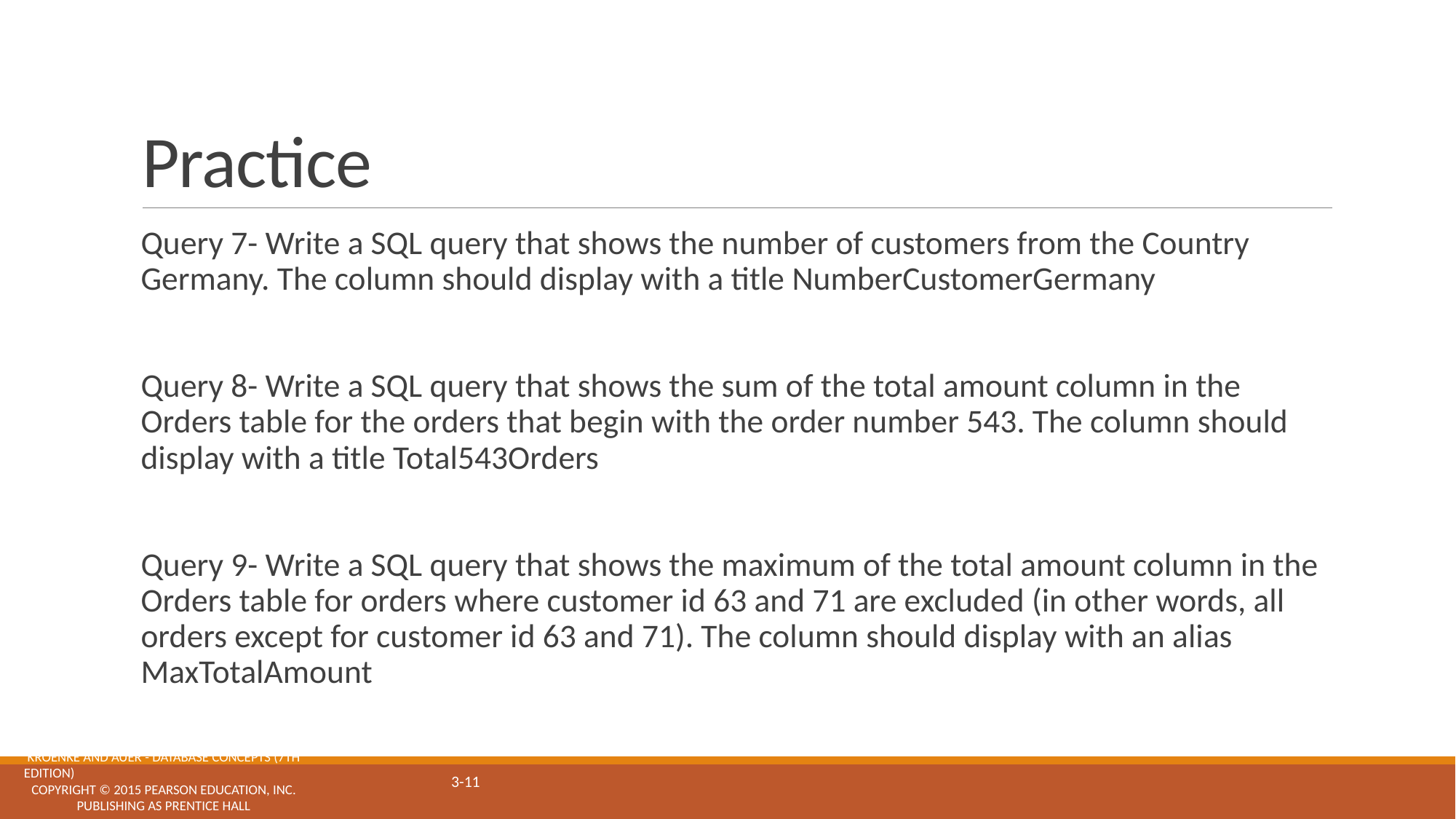

# Practice
Query 7- Write a SQL query that shows the number of customers from the Country Germany. The column should display with a title NumberCustomerGermany

Query 8- Write a SQL query that shows the sum of the total amount column in the Orders table for the orders that begin with the order number 543. The column should display with a title Total543Orders

Query 9- Write a SQL query that shows the maximum of the total amount column in the Orders table for orders where customer id 63 and 71 are excluded (in other words, all orders except for customer id 63 and 71). The column should display with an alias MaxTotalAmount

KROENKE and AUER - DATABASE CONCEPTS (7th Edition)                                                                           Copyright © 2015 Pearson Education, Inc. Publishing as Prentice Hall
3-11